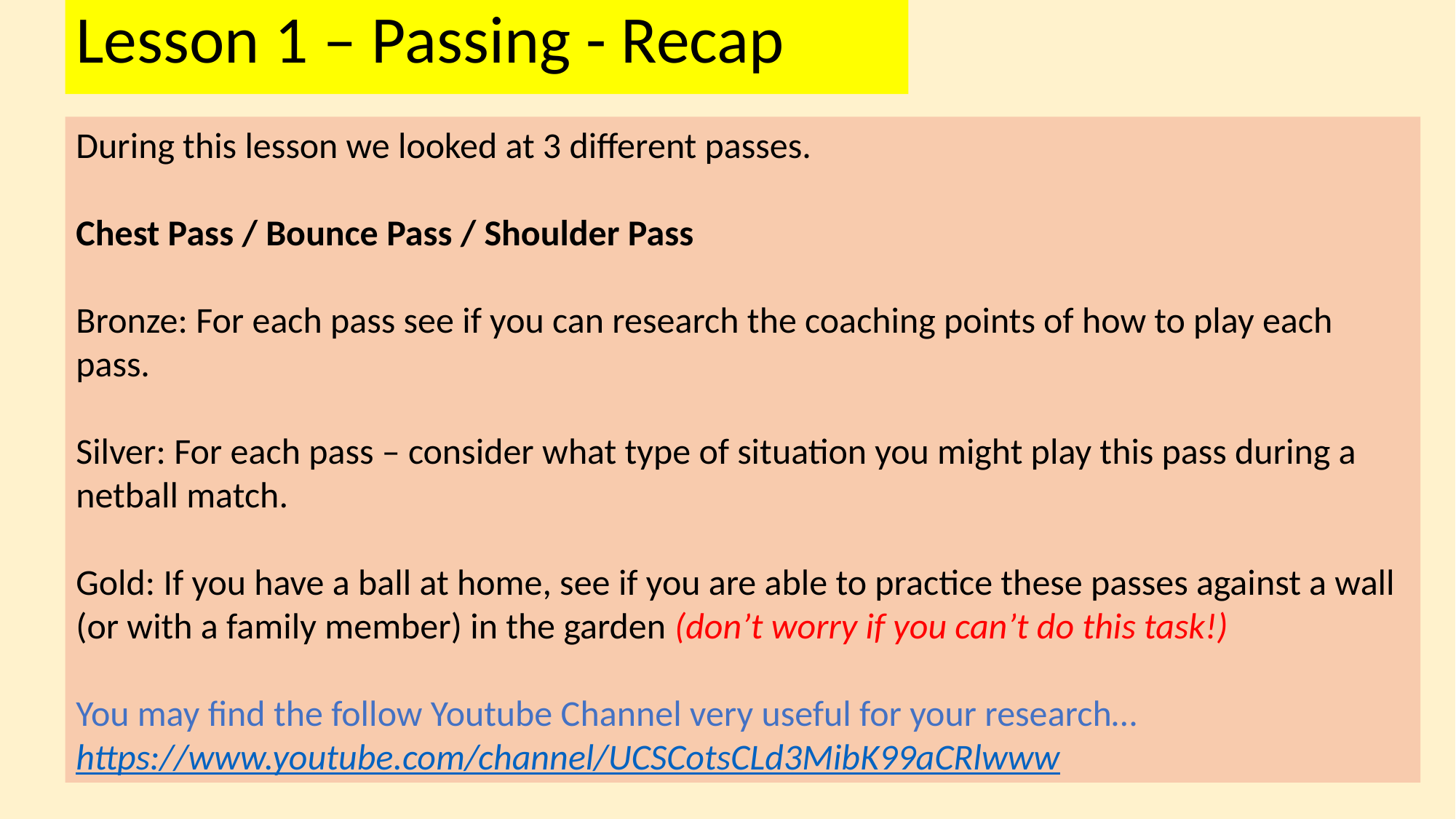

Lesson 1 – Passing - Recap
During this lesson we looked at 3 different passes.

Chest Pass / Bounce Pass / Shoulder Pass

Bronze: For each pass see if you can research the coaching points of how to play each pass.

Silver: For each pass – consider what type of situation you might play this pass during a netball match.

Gold: If you have a ball at home, see if you are able to practice these passes against a wall (or with a family member) in the garden (don’t worry if you can’t do this task!)

You may find the follow Youtube Channel very useful for your research…
https://www.youtube.com/channel/UCSCotsCLd3MibK99aCRlwww